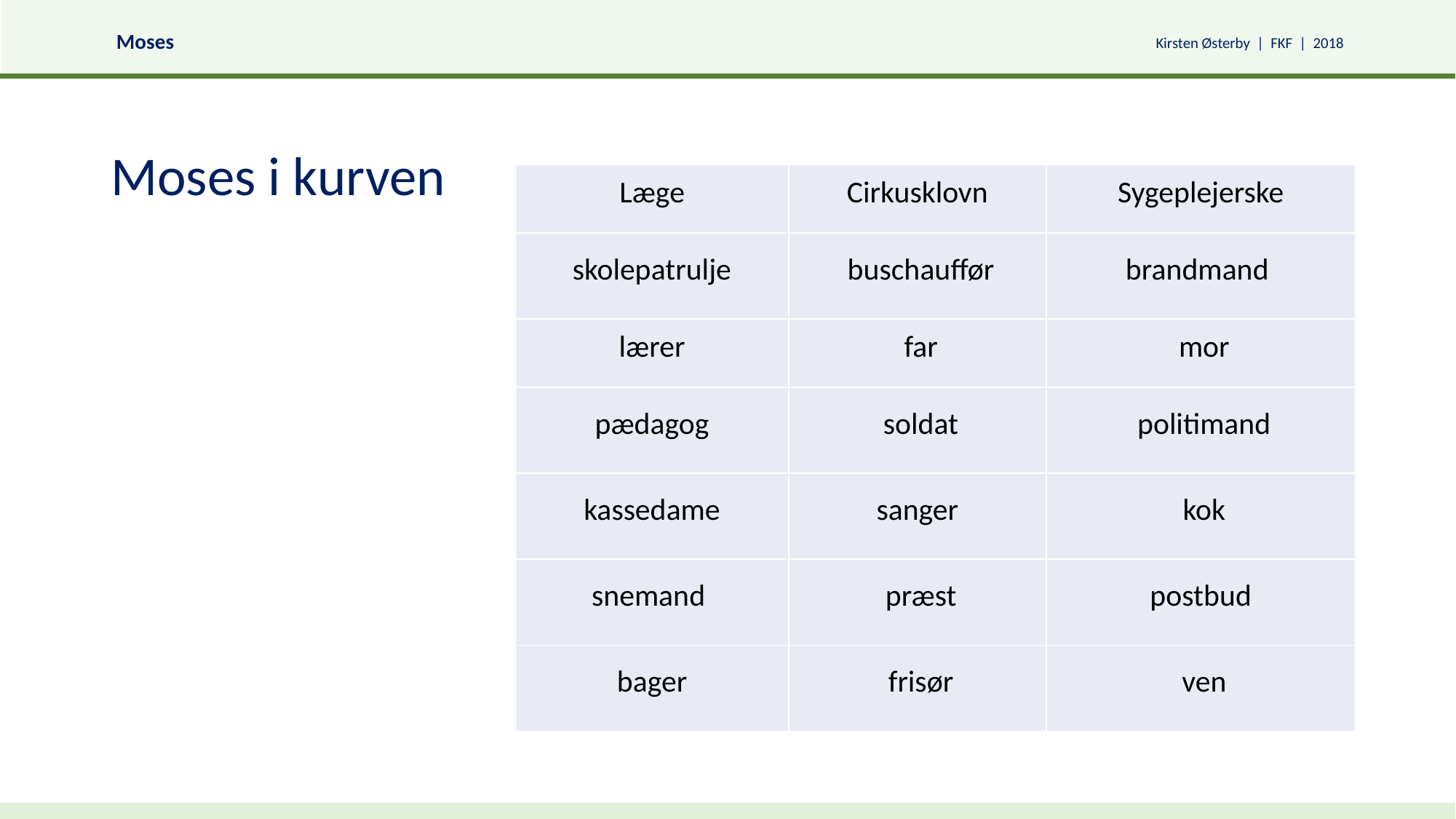

# Moses i kurven
| Læge | Cirkusklovn | Sygeplejerske |
| --- | --- | --- |
| skolepatrulje | buschauffør | brandmand |
| lærer | far | mor |
| pædagog | soldat | politimand |
| kassedame | sanger | kok |
| snemand | præst | postbud |
| bager | frisør | ven |